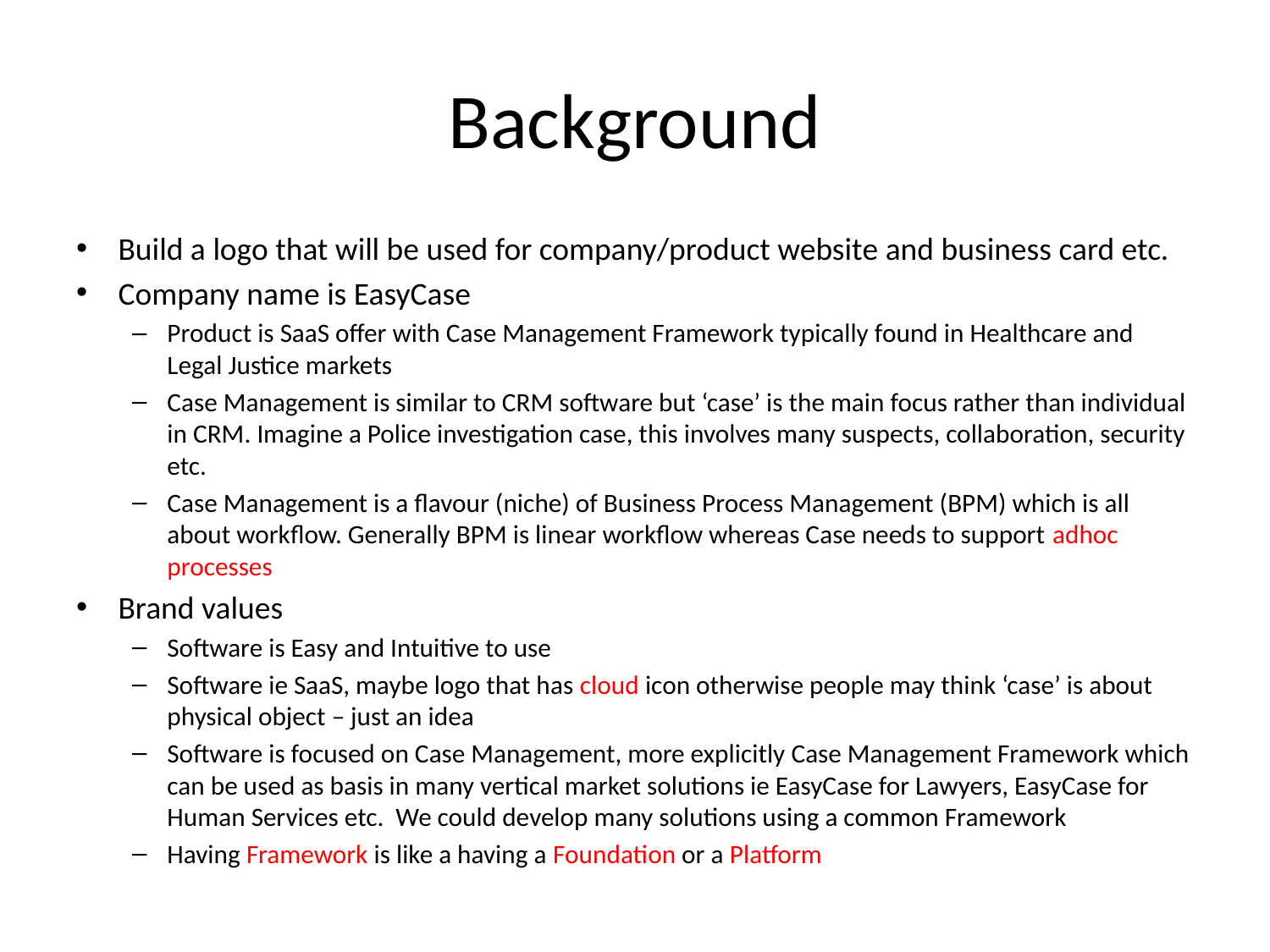

# Background
Build a logo that will be used for company/product website and business card etc.
Company name is EasyCase
Product is SaaS offer with Case Management Framework typically found in Healthcare and Legal Justice markets
Case Management is similar to CRM software but ‘case’ is the main focus rather than individual in CRM. Imagine a Police investigation case, this involves many suspects, collaboration, security etc.
Case Management is a flavour (niche) of Business Process Management (BPM) which is all about workflow. Generally BPM is linear workflow whereas Case needs to support adhoc processes
Brand values
Software is Easy and Intuitive to use
Software ie SaaS, maybe logo that has cloud icon otherwise people may think ‘case’ is about physical object – just an idea
Software is focused on Case Management, more explicitly Case Management Framework which can be used as basis in many vertical market solutions ie EasyCase for Lawyers, EasyCase for Human Services etc.  We could develop many solutions using a common Framework
Having Framework is like a having a Foundation or a Platform